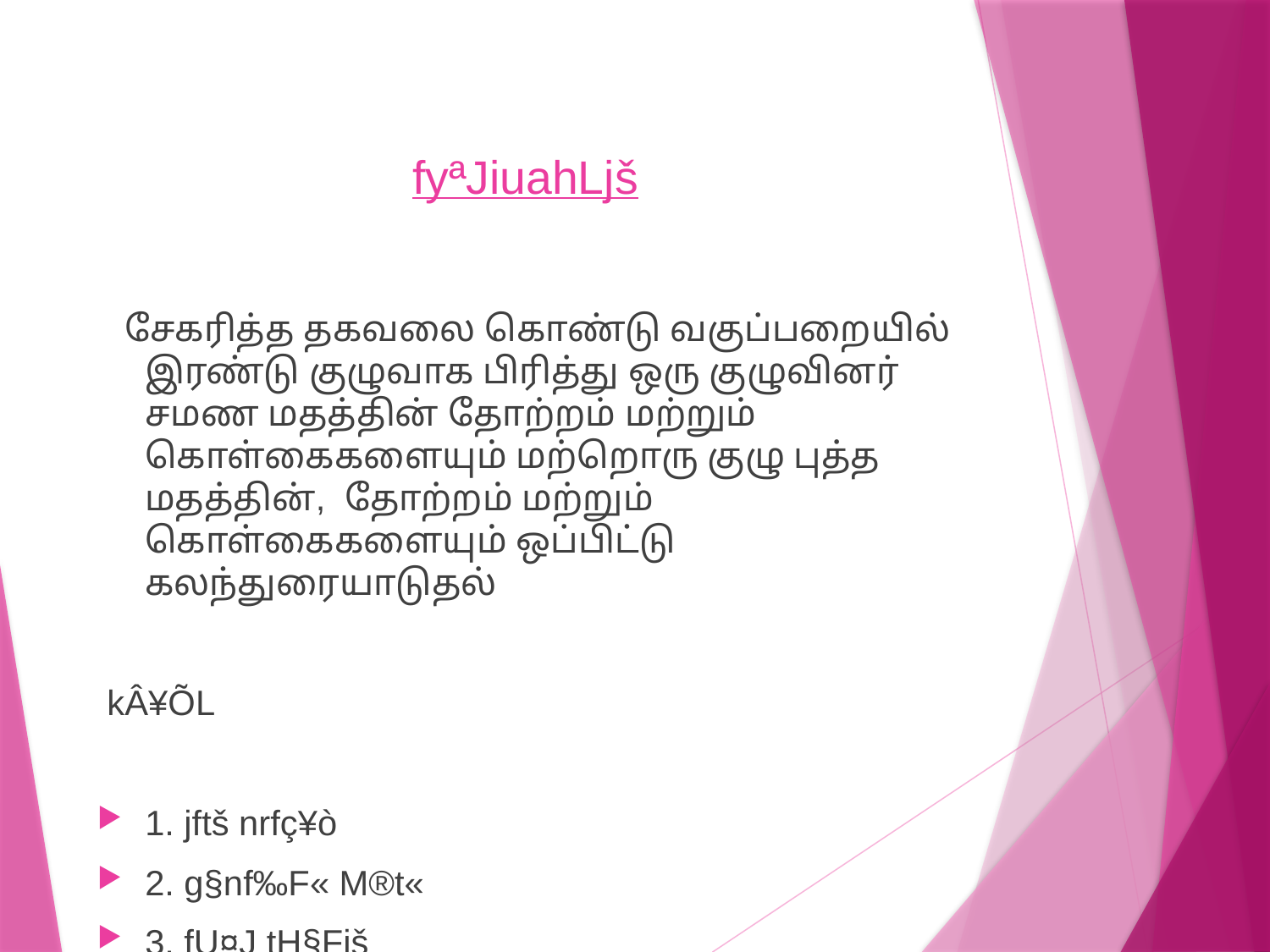

# fyªJiuahLjš
   சேகரித்த தகவலை கொண்டு வகுப்பறையில் இரண்டு குழுவாக பிரித்து ஒரு குழுவினர் சமண மதத்தின் தோற்றம் மற்றும் கொள்கைகளையும் மற்றொரு குழு புத்த மதத்தின்,  தோற்றம் மற்றும் கொள்கைகளையும் ஒப்பிட்டு கலந்துரையாடுதல்

 kÂ¥ÕL

1. jftš nrfç¥ò
2. g§nf‰F« M®t«
3. fU¤J tH§Fjš
4. x¥ÃL« Âw‹